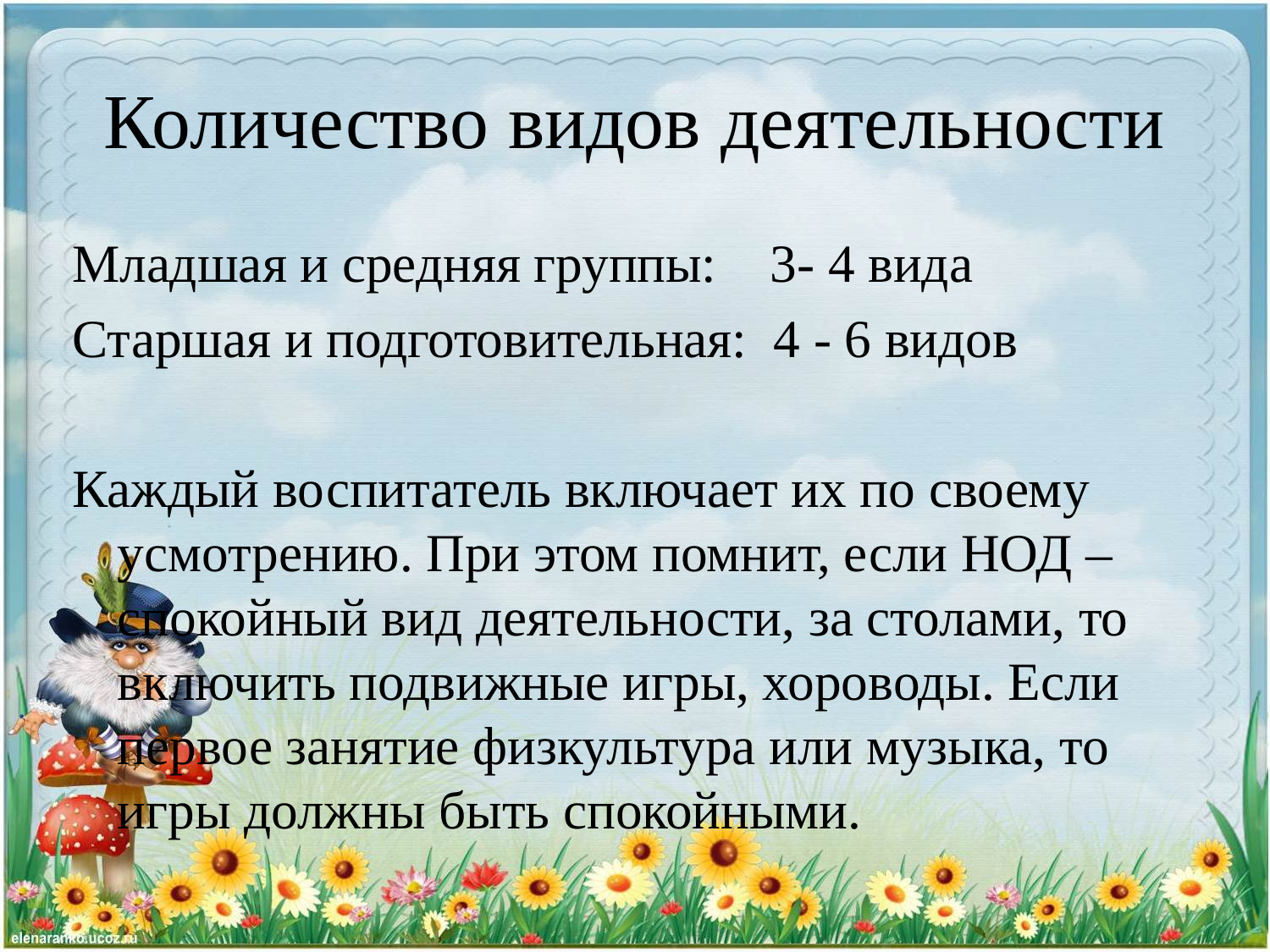

# Количество видов деятельности
Младшая и средняя группы:    3- 4 вида
Старшая и подготовительная:  4 - 6 видов

Каждый воспитатель включает их по своему усмотрению. При этом помнит, если НОД – спокойный вид деятельности, за столами, то включить подвижные игры, хороводы. Если первое занятие физкультура или музыка, то игры должны быть спокойными.